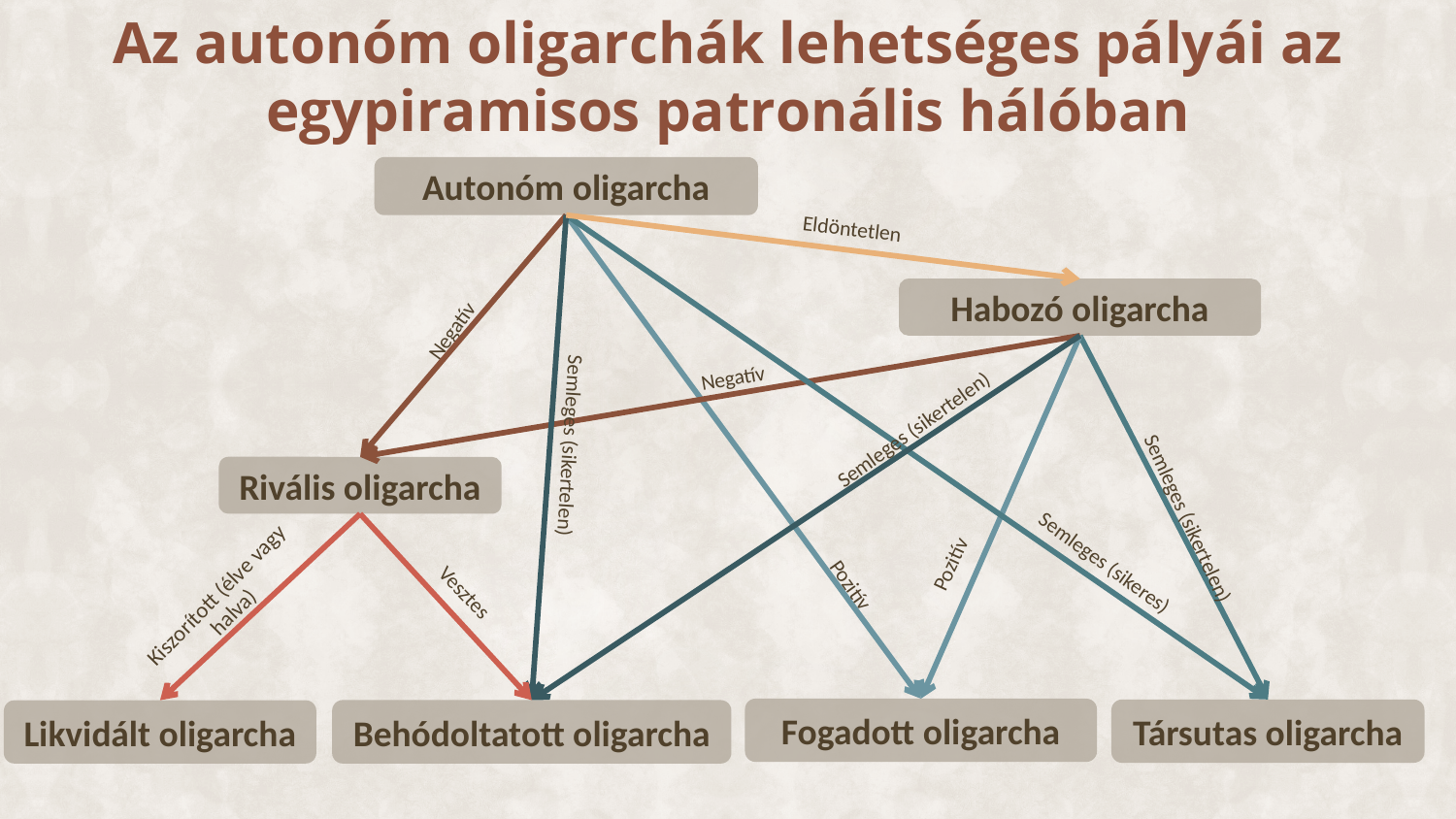

# Az autonóm oligarchák lehetséges pályái az egypiramisos patronális hálóban
Autonóm oligarcha
Eldöntetlen
Habozó oligarcha
Negatív
Negatív
Semleges (sikertelen)
Semleges (sikertelen)
Rivális oligarcha
Semleges (sikertelen)
Semleges (sikeres)
Pozitív
Pozitív
Vesztes
Kiszorított (élve vagy halva)
Fogadott oligarcha
Társutas oligarcha
Behódoltatott oligarcha
Likvidált oligarcha